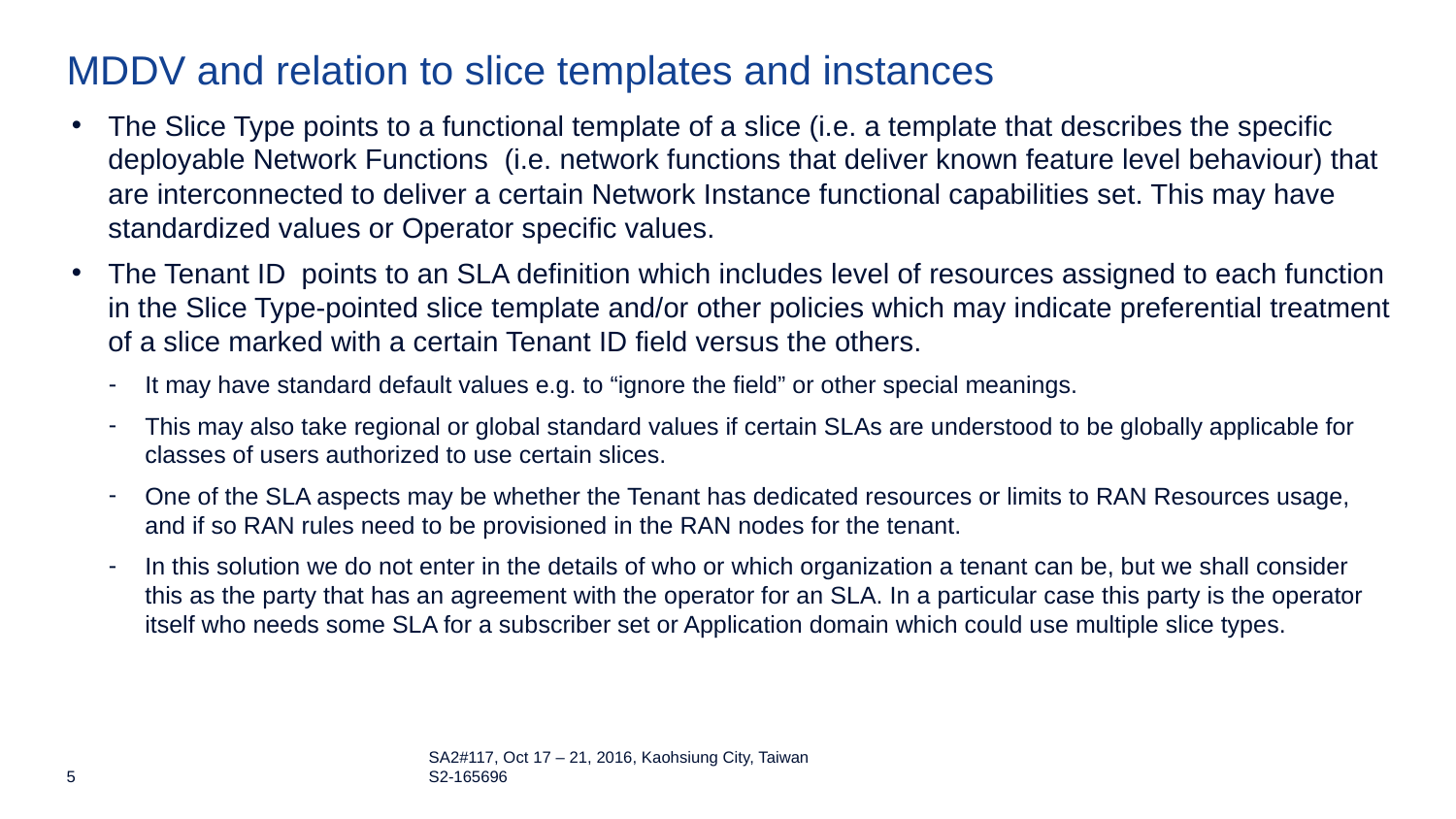

# MDDV and relation to slice templates and instances
The Slice Type points to a functional template of a slice (i.e. a template that describes the specific deployable Network Functions  (i.e. network functions that deliver known feature level behaviour) that are interconnected to deliver a certain Network Instance functional capabilities set. This may have standardized values or Operator specific values.
The Tenant ID  points to an SLA definition which includes level of resources assigned to each function in the Slice Type-pointed slice template and/or other policies which may indicate preferential treatment of a slice marked with a certain Tenant ID field versus the others.
It may have standard default values e.g. to “ignore the field” or other special meanings.
This may also take regional or global standard values if certain SLAs are understood to be globally applicable for classes of users authorized to use certain slices.
One of the SLA aspects may be whether the Tenant has dedicated resources or limits to RAN Resources usage, and if so RAN rules need to be provisioned in the RAN nodes for the tenant.
In this solution we do not enter in the details of who or which organization a tenant can be, but we shall consider this as the party that has an agreement with the operator for an SLA. In a particular case this party is the operator itself who needs some SLA for a subscriber set or Application domain which could use multiple slice types.
SA2#117, Oct 17 – 21, 2016, Kaohsiung City, Taiwan    S2-165696